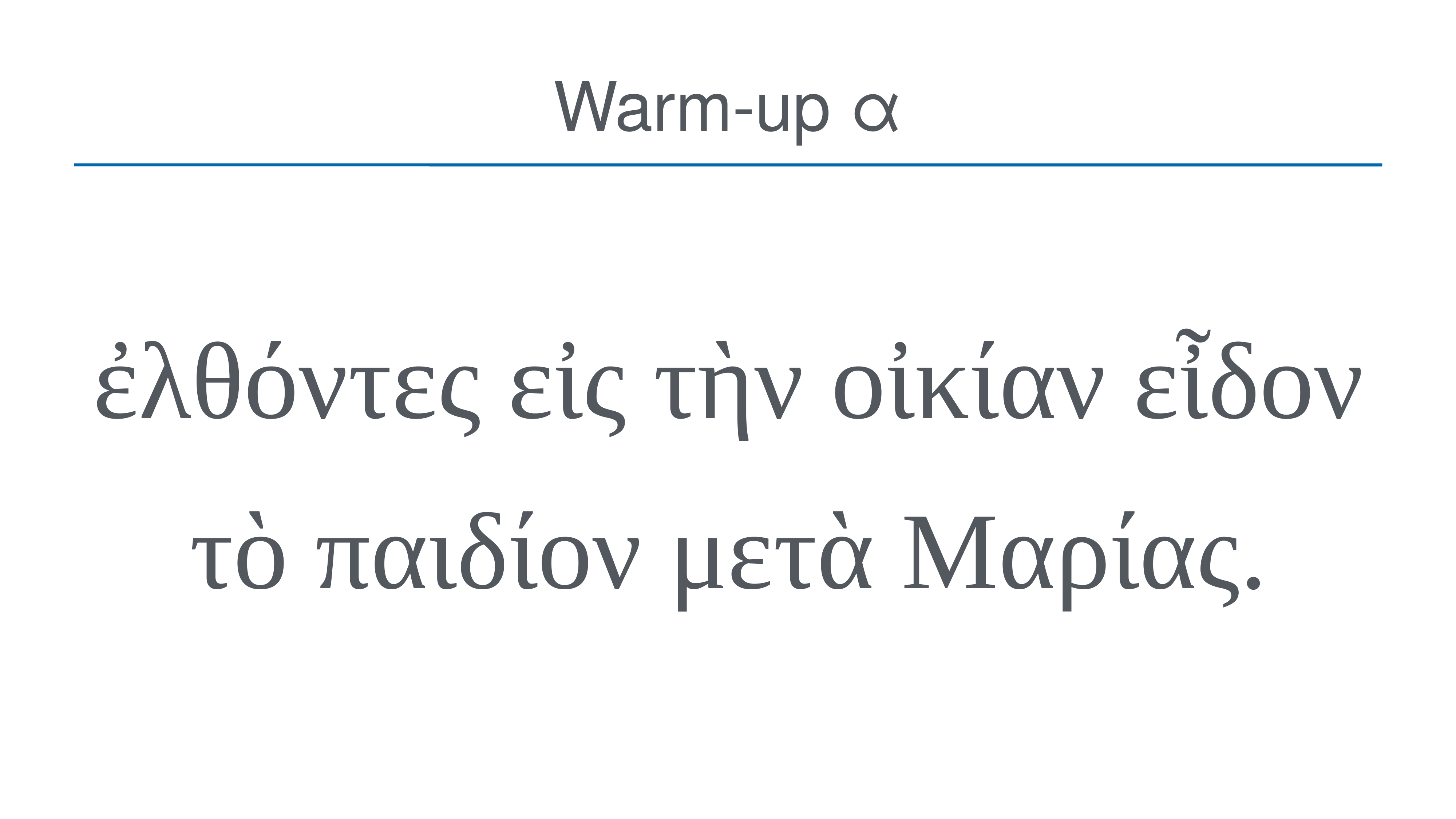

# Warm-up α
ἐλθόντες εἰς τὴν οἰκίαν εἶδον τὸ παιδίον μετὰ Μαρίας.